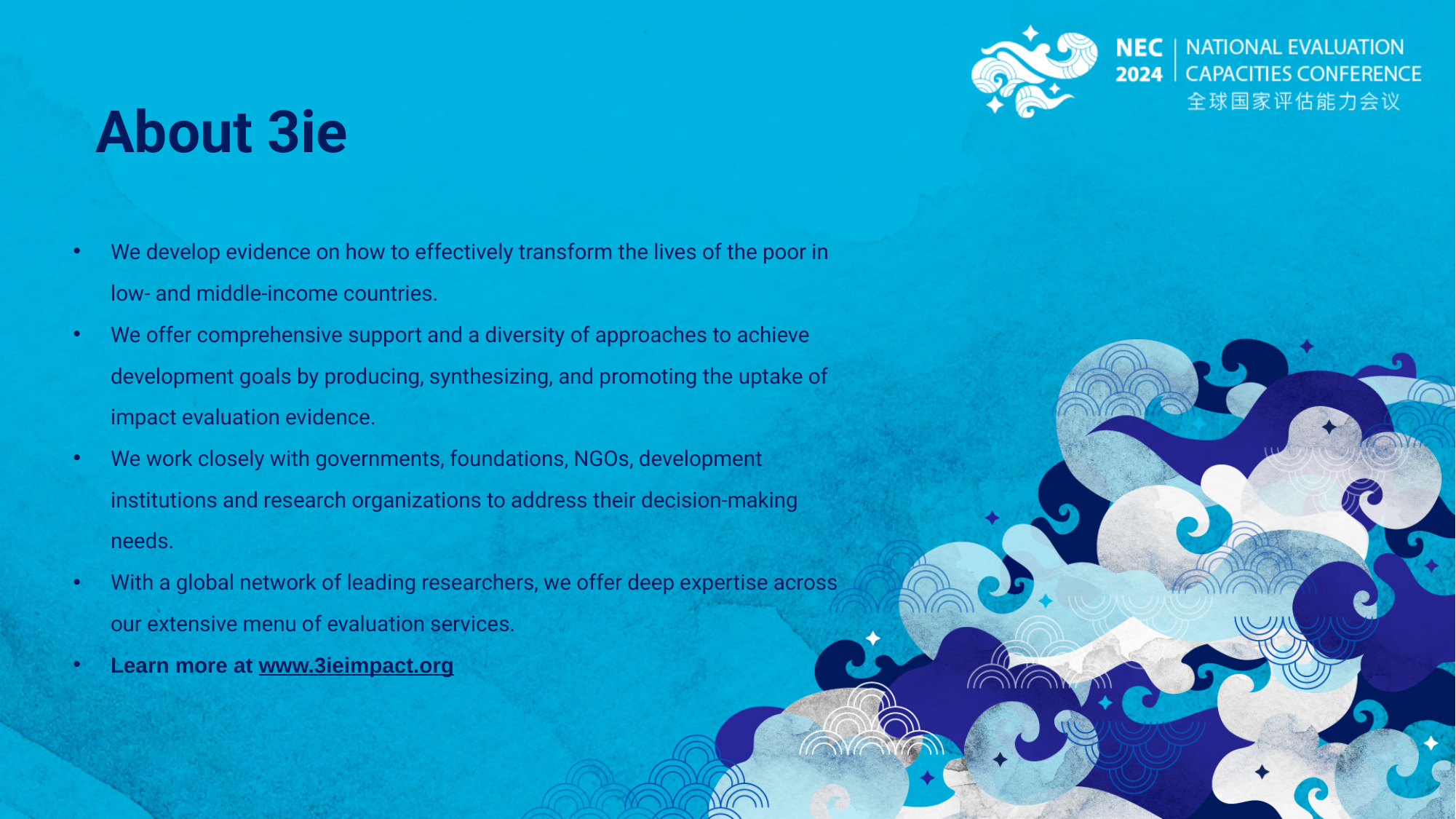

# About 3ie
We develop evidence on how to effectively transform the lives of the poor in low- and middle-income countries.
We offer comprehensive support and a diversity of approaches to achieve development goals by producing, synthesizing, and promoting the uptake of impact evaluation evidence.
We work closely with governments, foundations, NGOs, development institutions and research organizations to address their decision-making needs.
With a global network of leading researchers, we offer deep expertise across our extensive menu of evaluation services.
Learn more at www.3ieimpact.org